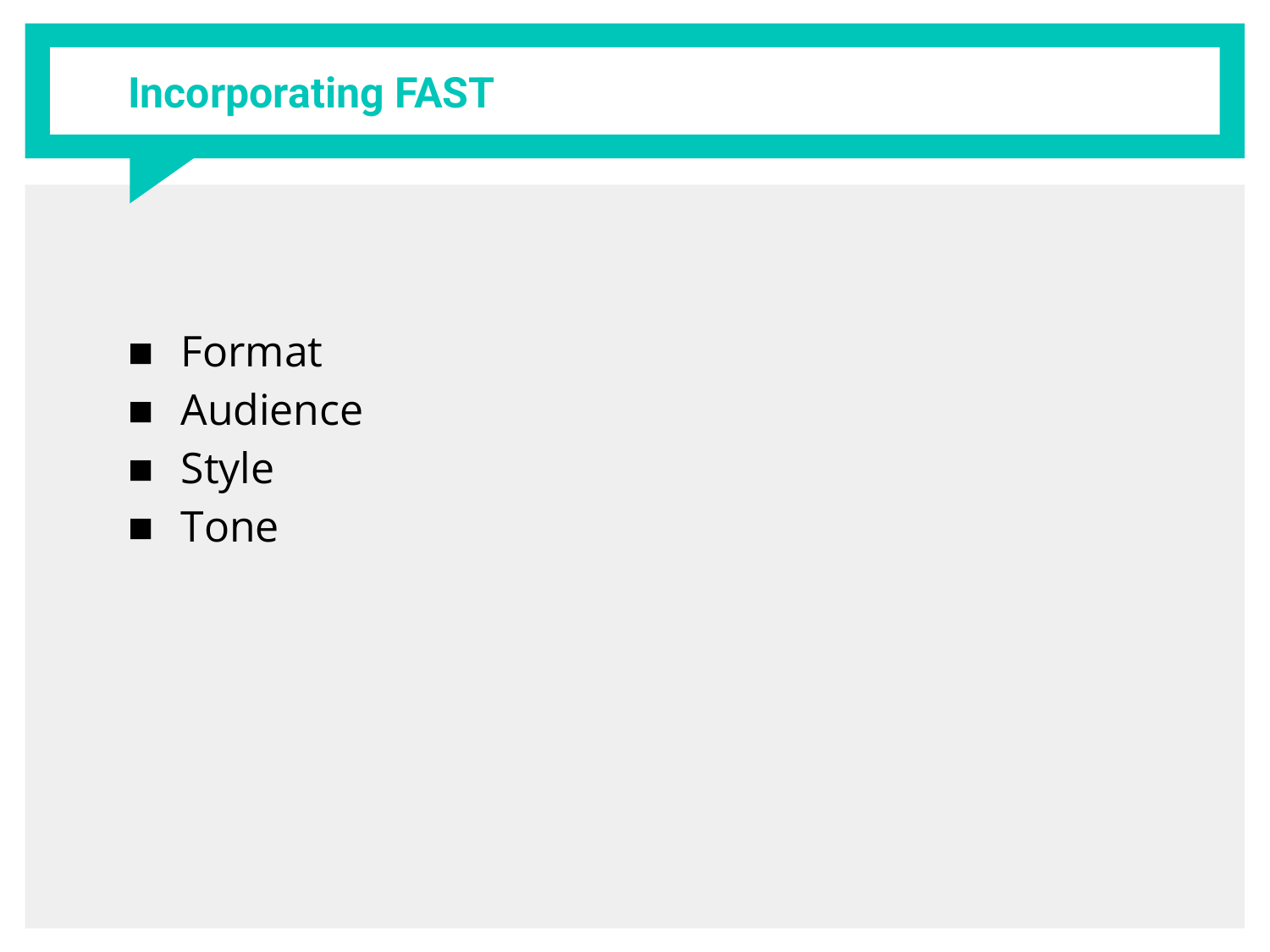

# Incorporating FAST

Format
Audience
Style
Tone